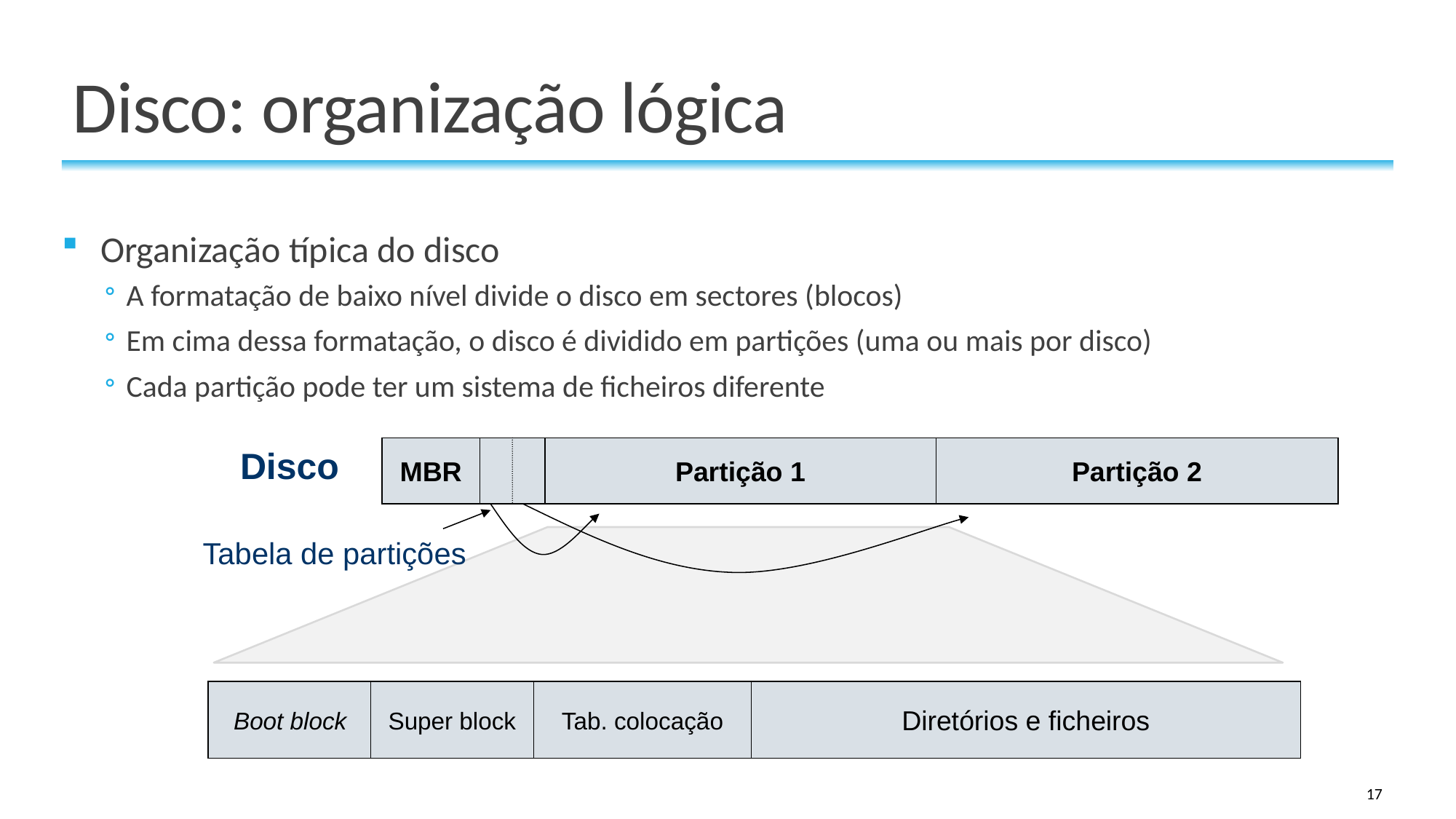

# Disco: organização lógica
Organização típica do disco
A formatação de baixo nível divide o disco em sectores (blocos)
Em cima dessa formatação, o disco é dividido em partições (uma ou mais por disco)
Cada partição pode ter um sistema de ficheiros diferente
Disco
MBR

Partição 1
Partição 2

Tabela de partições

Boot block
Super block
Tab. colocação
Diretórios e ficheiros
17